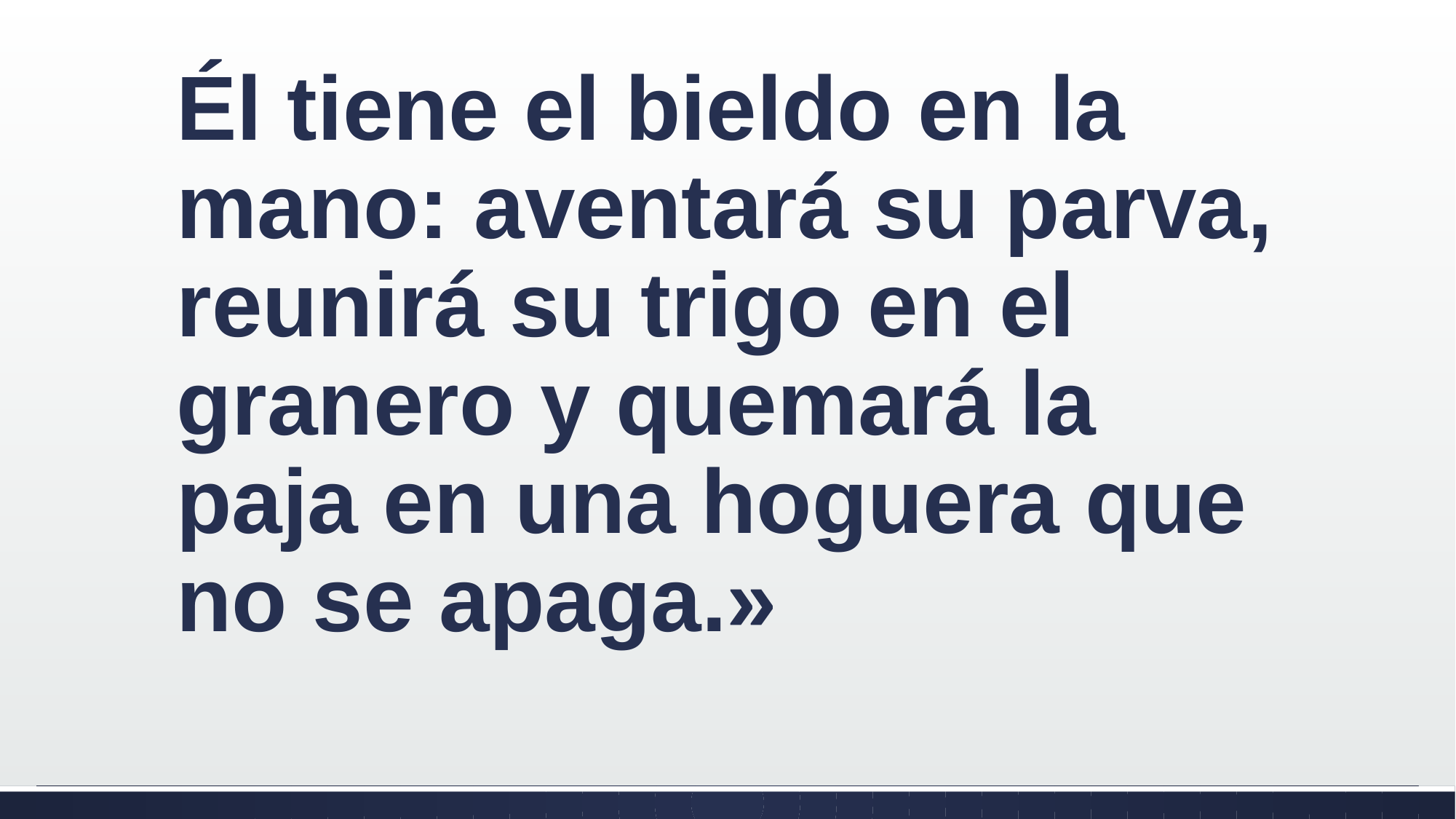

#
Él tiene el bieldo en la mano: aventará su parva, reunirá su trigo en el granero y quemará la paja en una hoguera que no se apaga.»